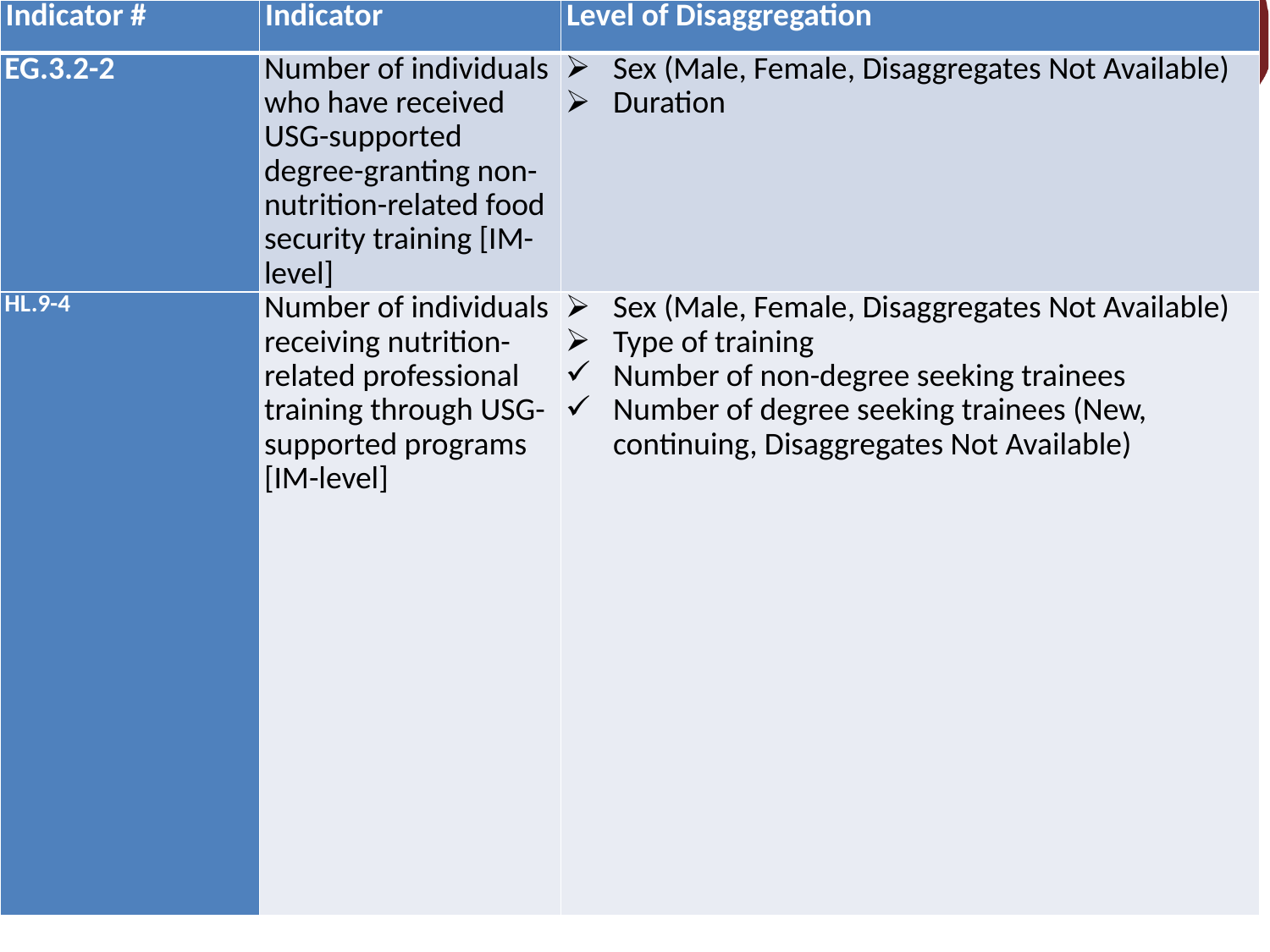

| Indicator # | Indicator | Level of Disaggregation |
| --- | --- | --- |
| EG.3.2-2 | Number of individuals who have received USG-supported degree-granting non-nutrition-related food security training [IM-level] | Sex (Male, Female, Disaggregates Not Available) Duration |
| HL.9-4 | Number of individuals receiving nutrition-related professional training through USG-supported programs [IM-level] | Sex (Male, Female, Disaggregates Not Available) Type of training Number of non-degree seeking trainees Number of degree seeking trainees (New, continuing, Disaggregates Not Available) |
#